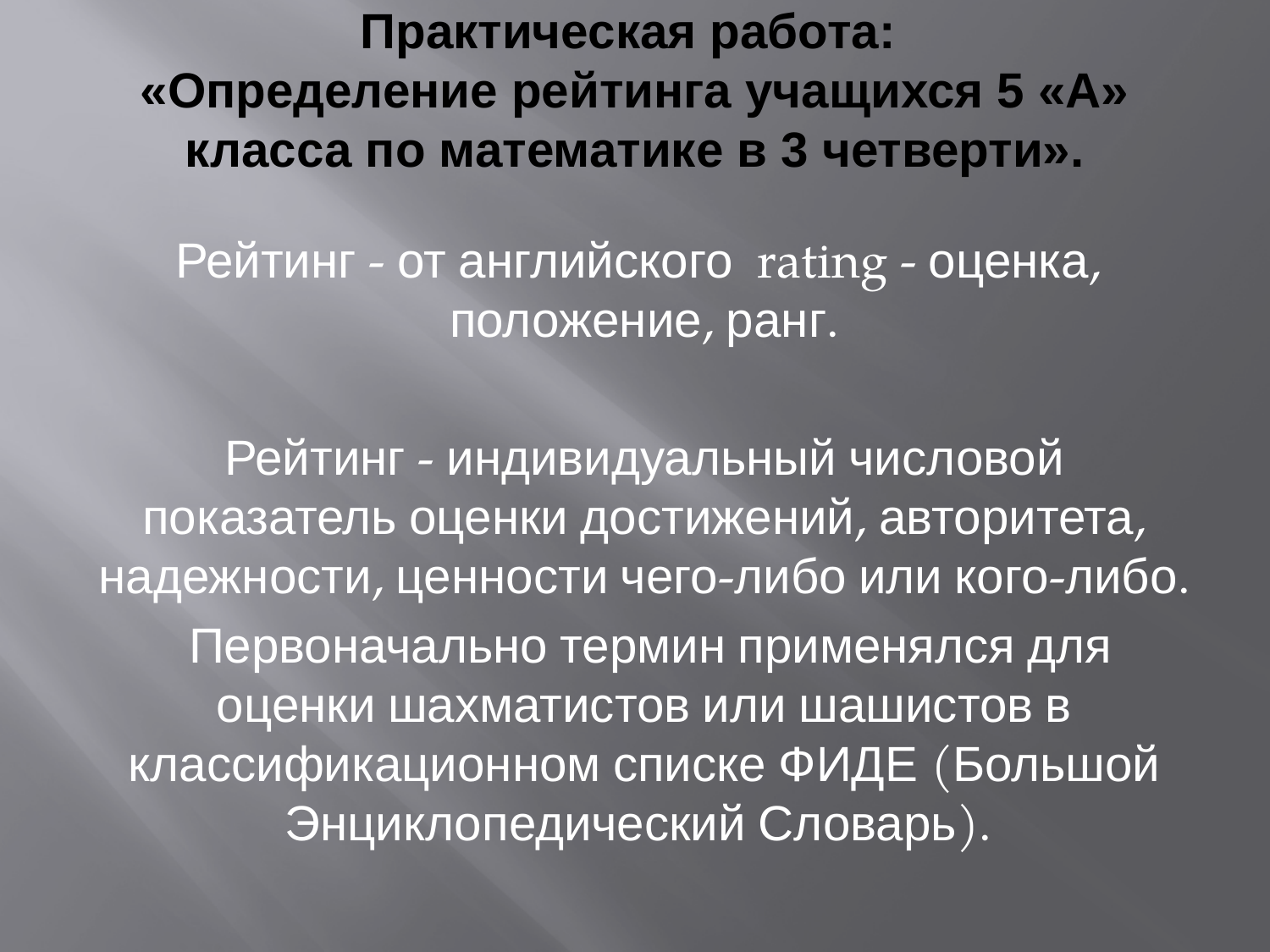

# Практическая работа: «Определение рейтинга учащихся 5 «А» класса по математике в 3 четверти».
Рейтинг - от английского  rating - оценка,  положение, ранг.

Рейтинг - индивидуальный числовой показатель оценки достижений, авторитета, надежности, ценности чего-либо или кого-либо.
 Первоначально термин применялся для оценки шахматистов или шашистов в классификационном списке ФИДЕ (Большой Энциклопедический Словарь).